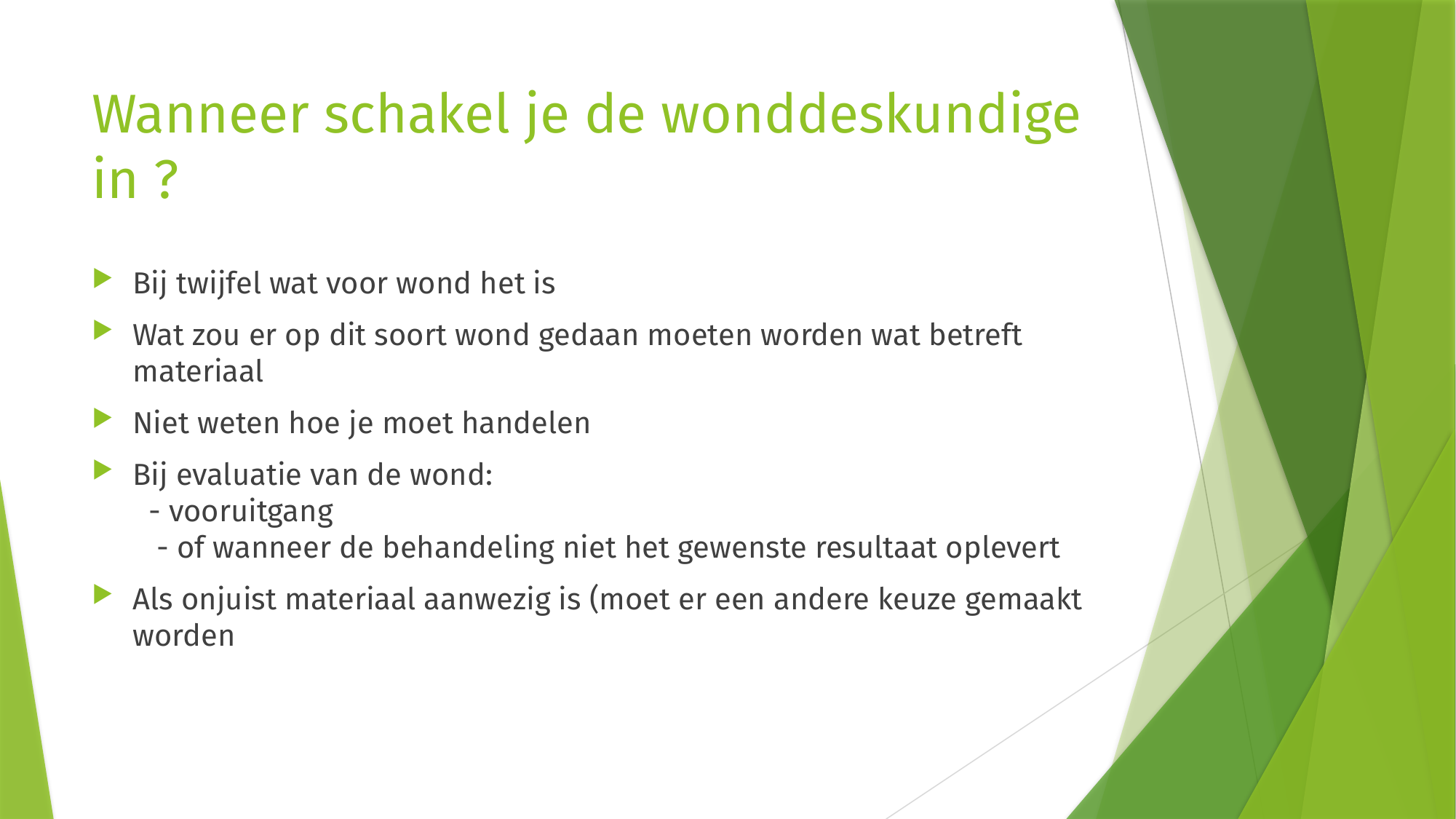

# Wanneer schakel je de wonddeskundige in ?
Bij twijfel wat voor wond het is
Wat zou er op dit soort wond gedaan moeten worden wat betreft materiaal
Niet weten hoe je moet handelen
Bij evaluatie van de wond:                                                                              - vooruitgang                                                                                                   - of wanneer de behandeling niet het gewenste resultaat oplevert
Als onjuist materiaal aanwezig is (moet er een andere keuze gemaakt worden